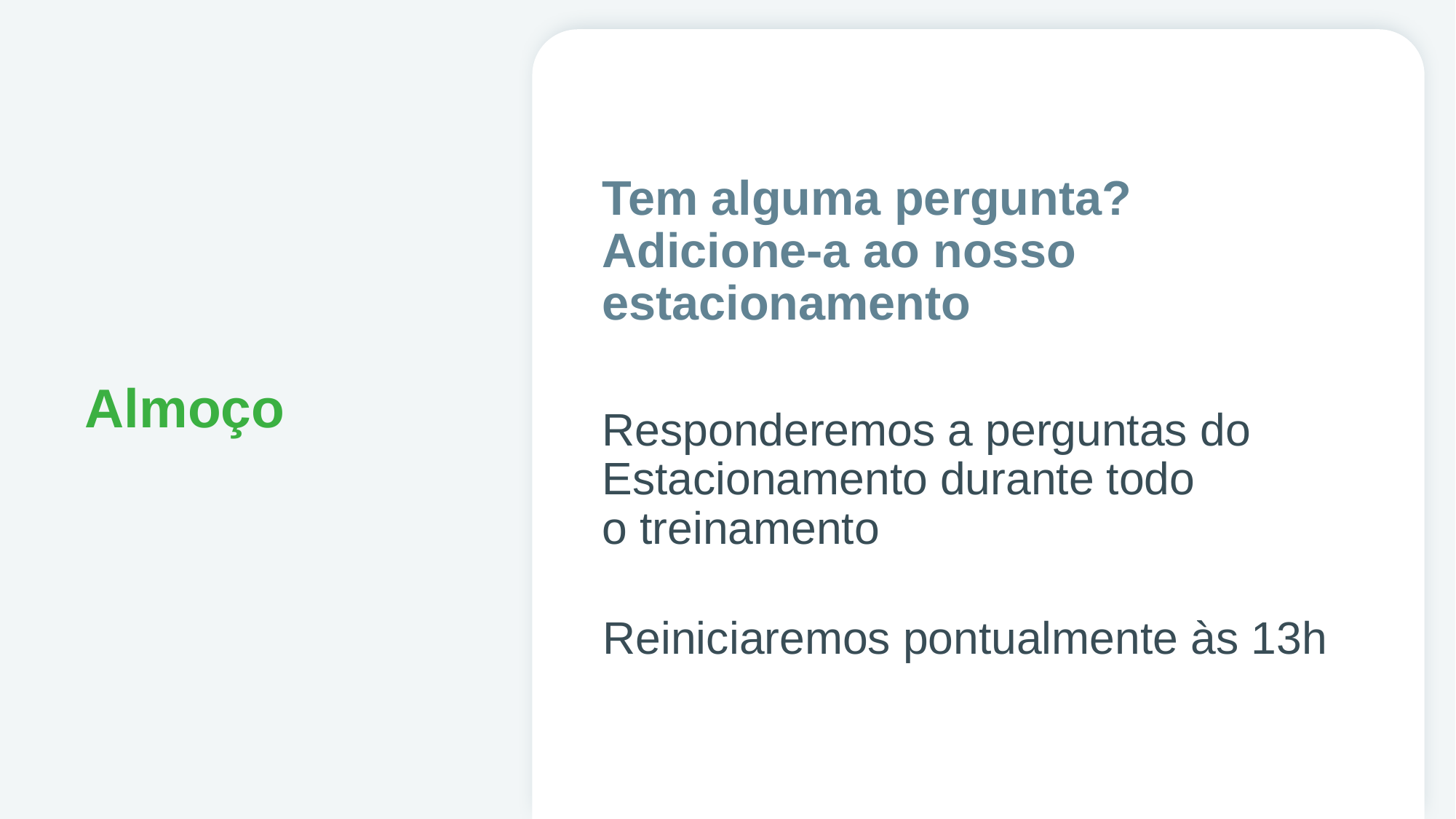

Tem alguma pergunta?
Adicione-a ao nosso estacionamento

Responderemos a perguntas do Estacionamento durante todo
o treinamento

# Almoço
Reiniciaremos pontualmente às 13h